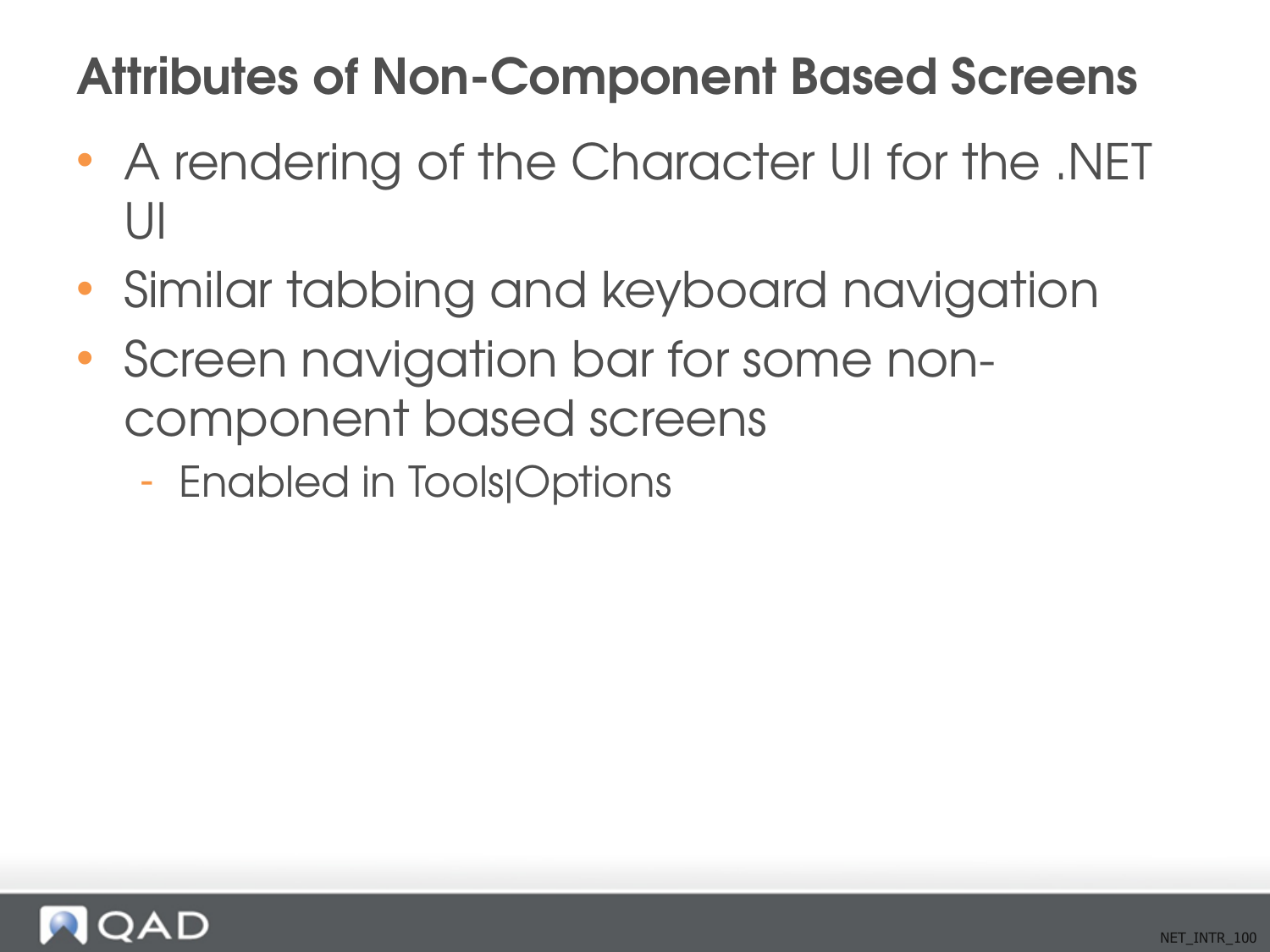

# Attributes of Non-Component Based Screens
A rendering of the Character UI for the .NET UI
Similar tabbing and keyboard navigation
Screen navigation bar for some non-component based screens
Enabled in Tools|Options

NET_INTR_100